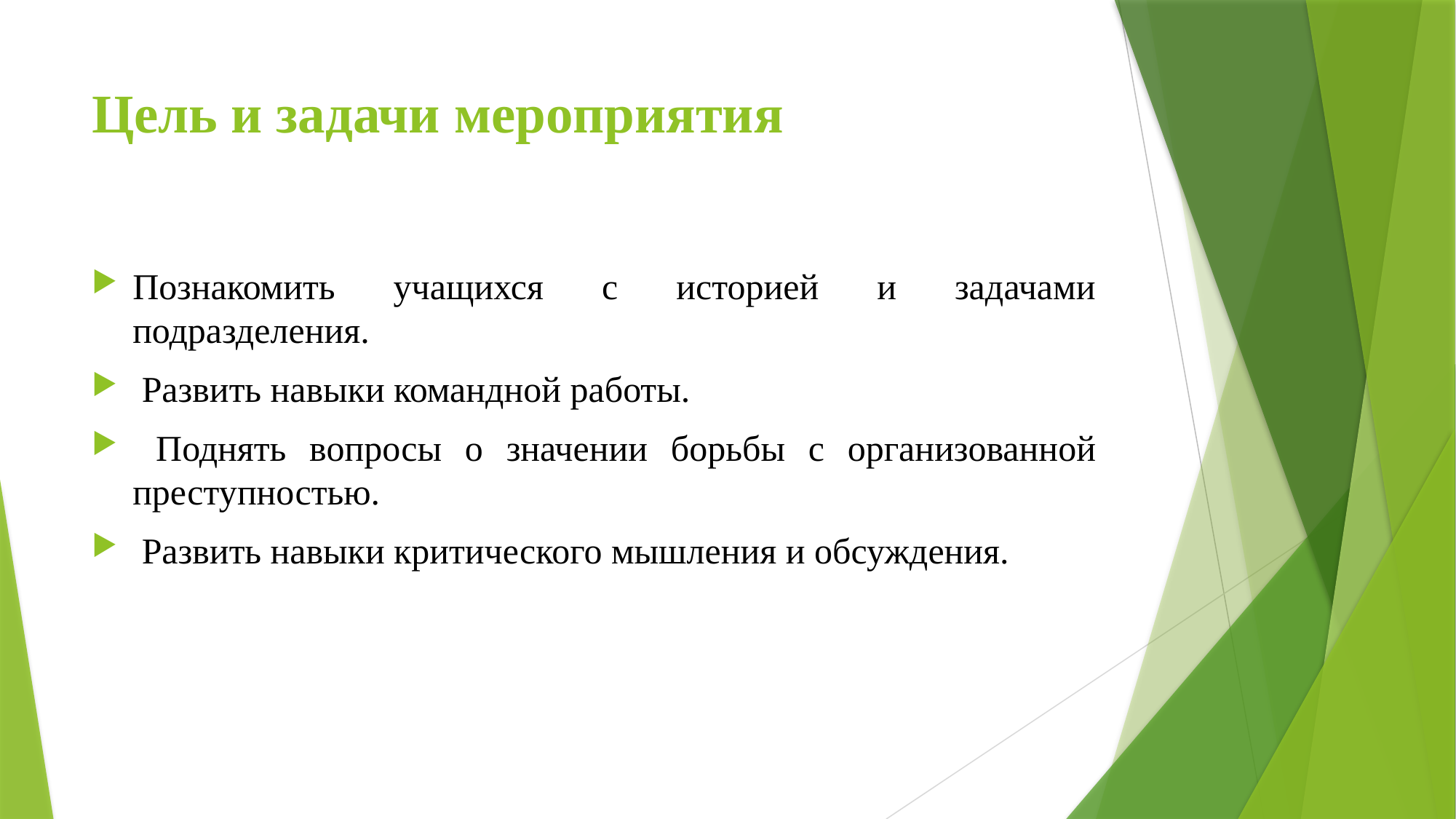

# Цель и задачи мероприятия
Познакомить учащихся с историей и задачами подразделения.
 Развить навыки командной работы.
 Поднять вопросы о значении борьбы с организованной преступностью.
 Развить навыки критического мышления и обсуждения.